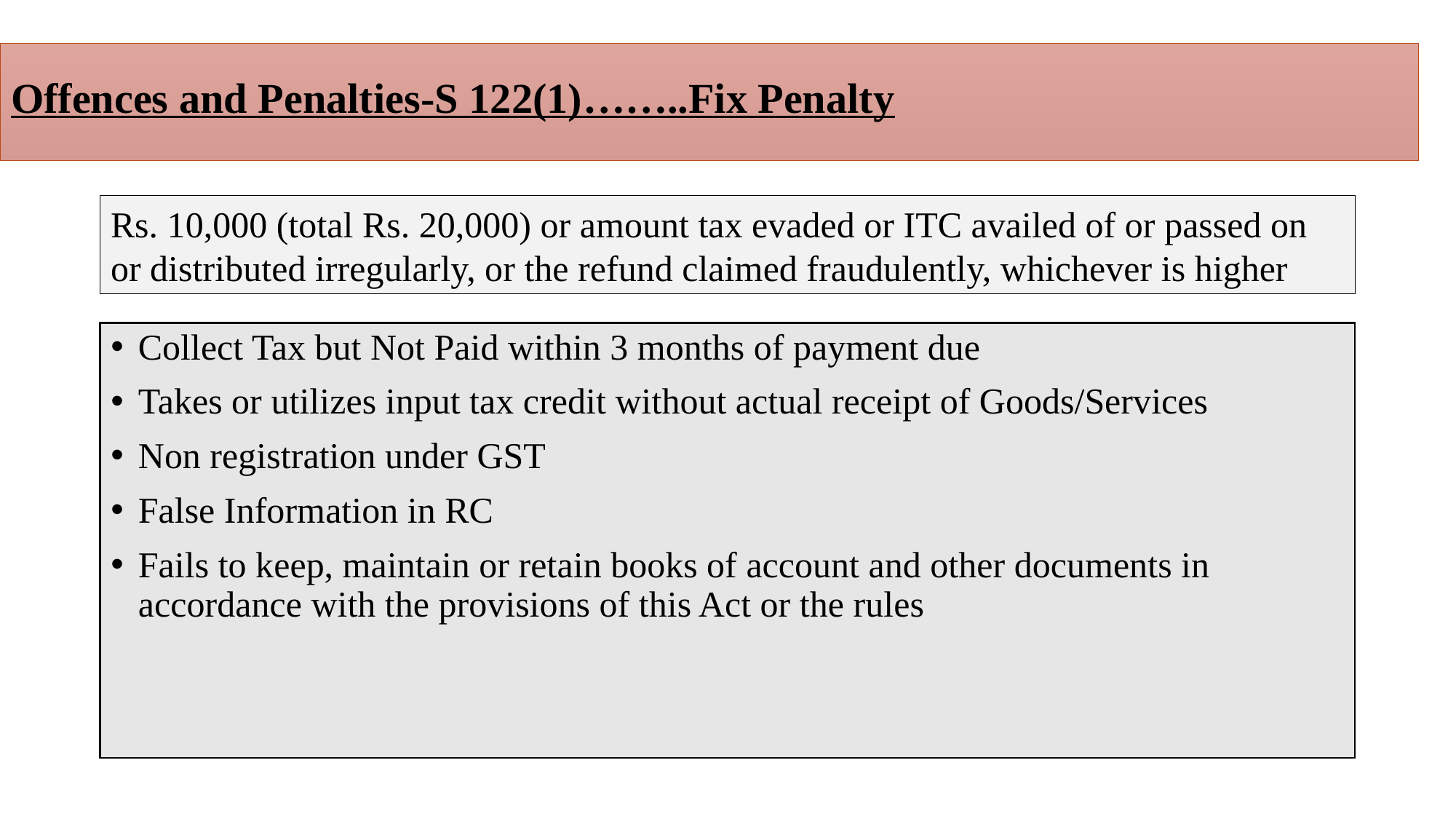

# Offences and Penalties-S 122(1)……..Fix Penalty
Rs. 10,000 (total Rs. 20,000) or amount tax evaded or ITC availed of or passed on or distributed irregularly, or the refund claimed fraudulently, whichever is higher
Collect Tax but Not Paid within 3 months of payment due
Takes or utilizes input tax credit without actual receipt of Goods/Services
Non registration under GST
False Information in RC
Fails to keep, maintain or retain books of account and other documents in accordance with the provisions of this Act or the rules